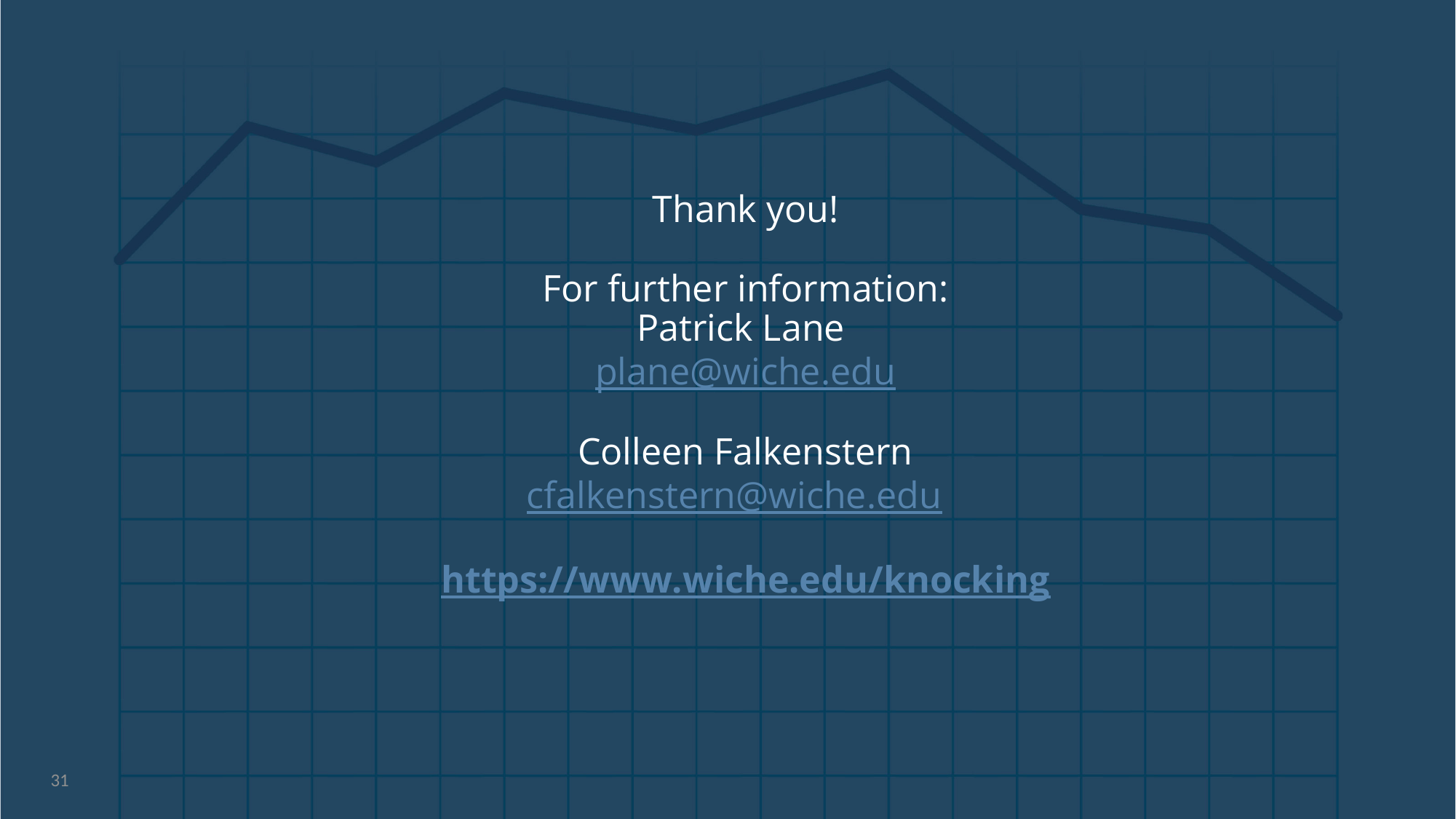

# Thank you! For further information: Patrick Lane plane@wiche.edu Colleen Falkenstern cfalkenstern@wiche.edu https://www.wiche.edu/knocking
31